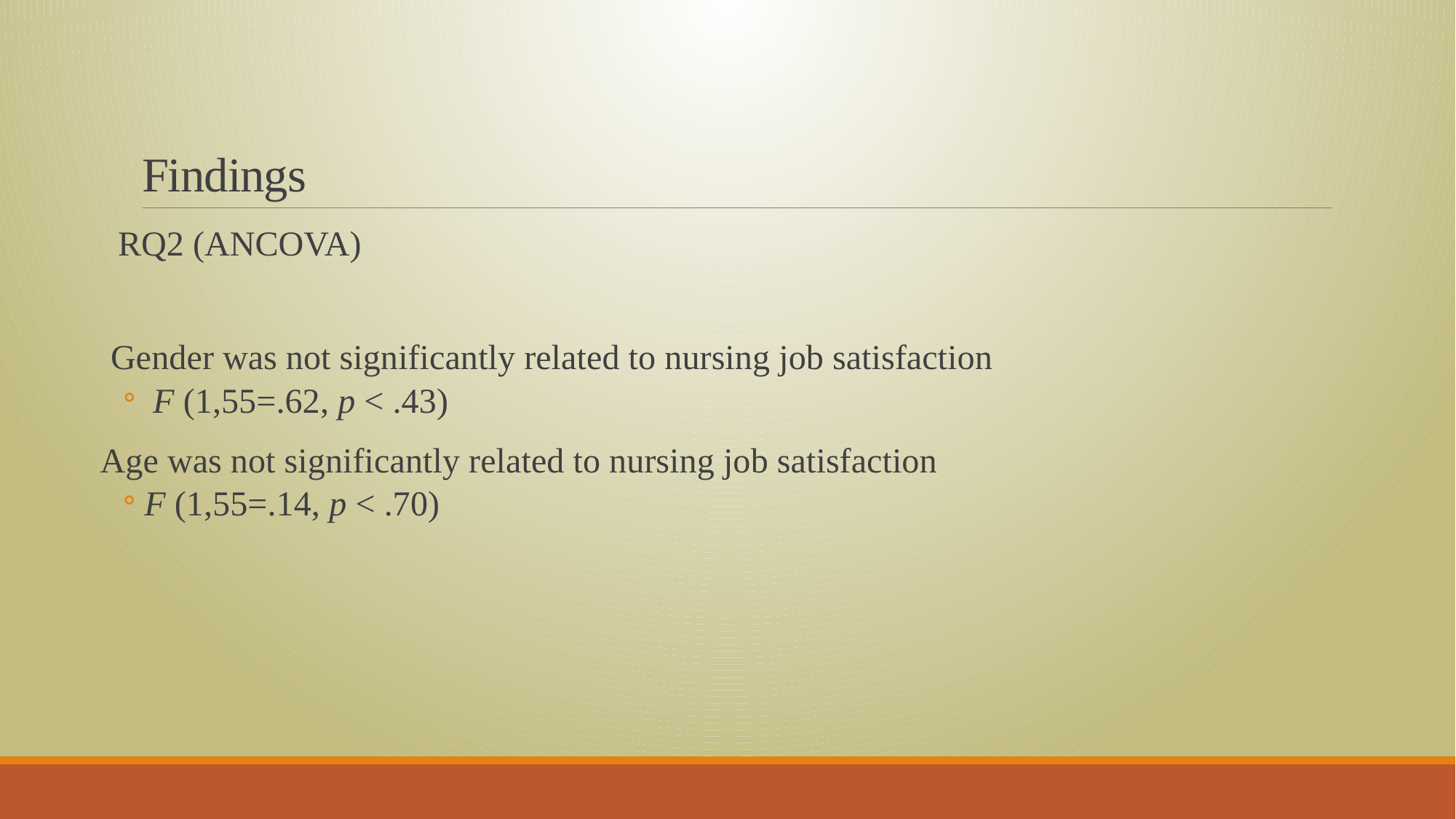

# Findings
 RQ2 (ANCOVA)

Gender was not significantly related to nursing job satisfaction
 F (1,55=.62, p < .43)
Age was not significantly related to nursing job satisfaction
F (1,55=.14, p < .70)